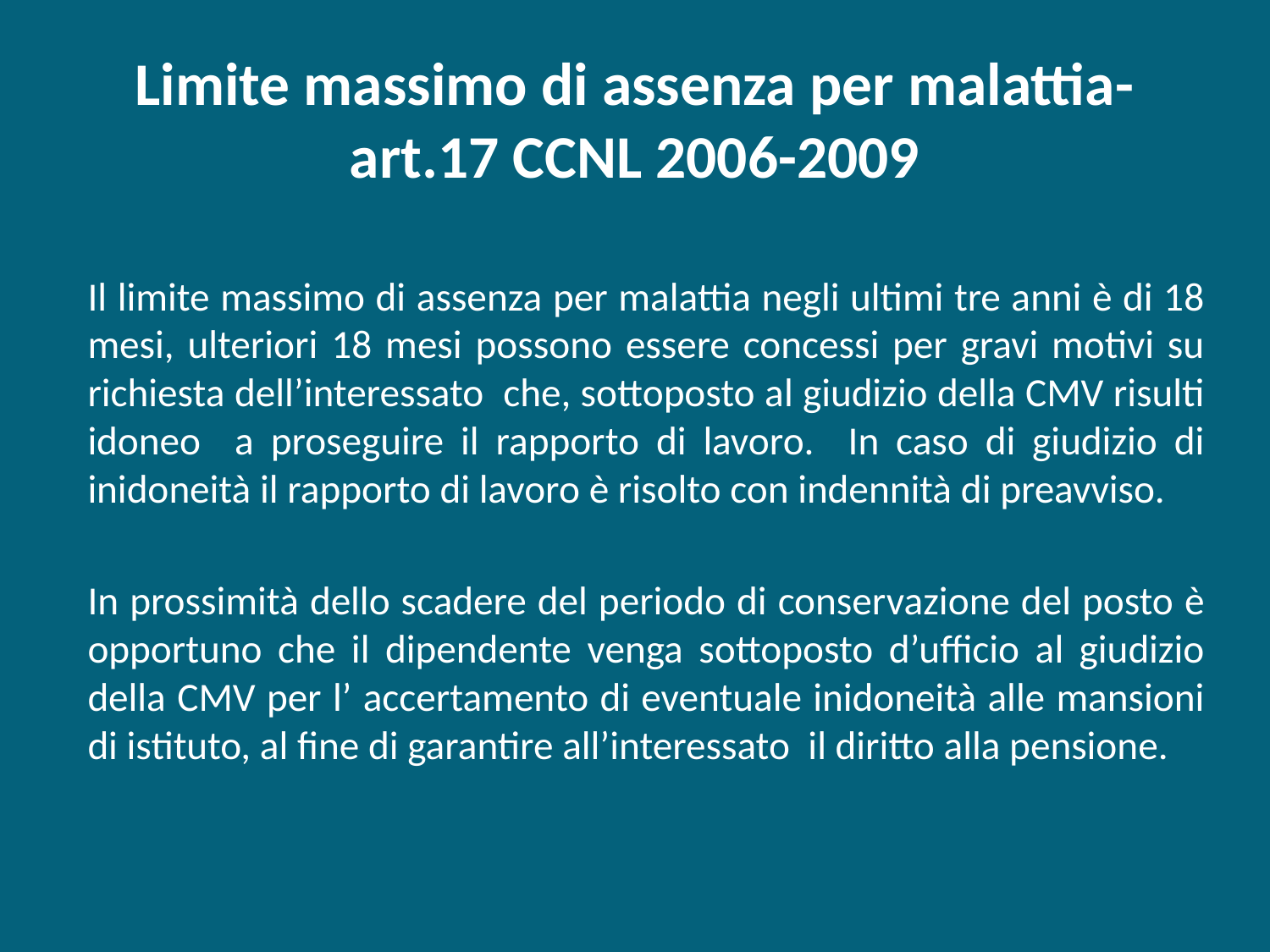

# Limite massimo di assenza per malattia- art.17 CCNL 2006-2009
Il limite massimo di assenza per malattia negli ultimi tre anni è di 18 mesi, ulteriori 18 mesi possono essere concessi per gravi motivi su richiesta dell’interessato  che, sottoposto al giudizio della CMV risulti idoneo  a proseguire il rapporto di lavoro.  In caso di giudizio di inidoneità il rapporto di lavoro è risolto con indennità di preavviso.

In prossimità dello scadere del periodo di conservazione del posto è opportuno che il dipendente venga sottoposto d’ufficio al giudizio della CMV per l’ accertamento di eventuale inidoneità alle mansioni di istituto, al fine di garantire all’interessato  il diritto alla pensione.